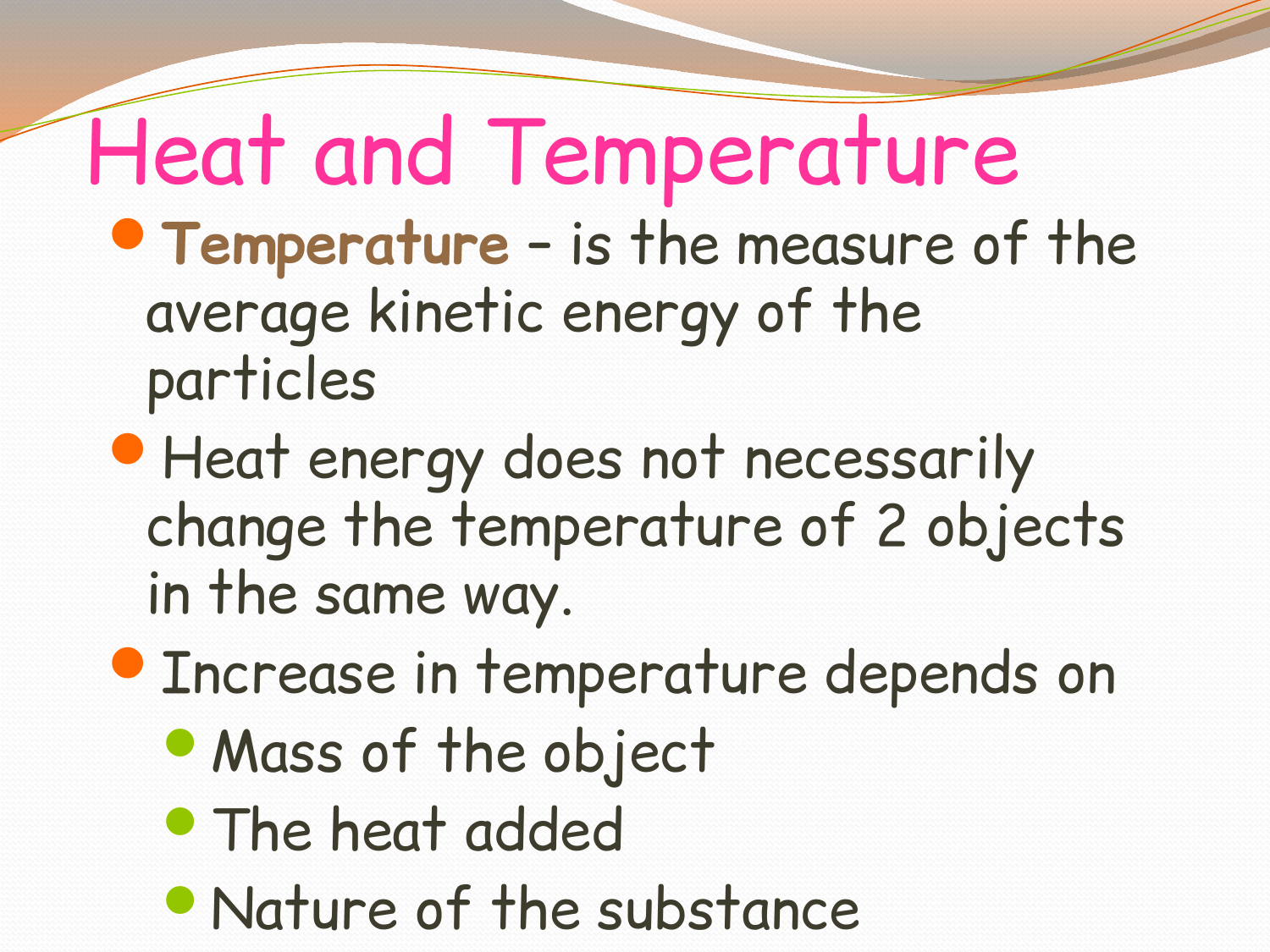

# Heat and Temperature
Temperature – is the measure of the average kinetic energy of the particles
Heat energy does not necessarily change the temperature of 2 objects in the same way.
Increase in temperature depends on
Mass of the object
The heat added
Nature of the substance